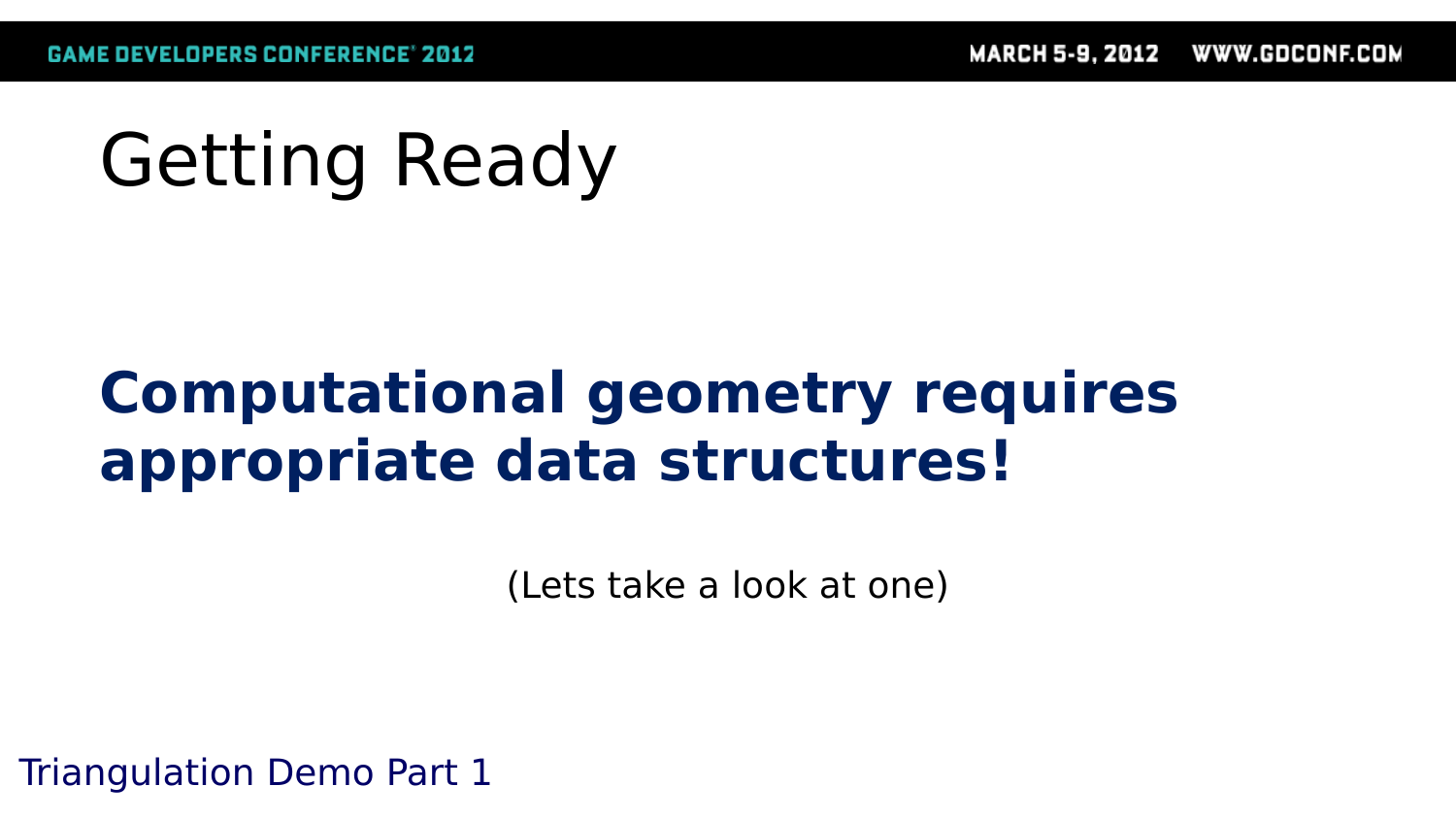

# Getting Ready
Computational geometry requires appropriate data structures!

(Lets take a look at one)
Triangulation Demo Part 1